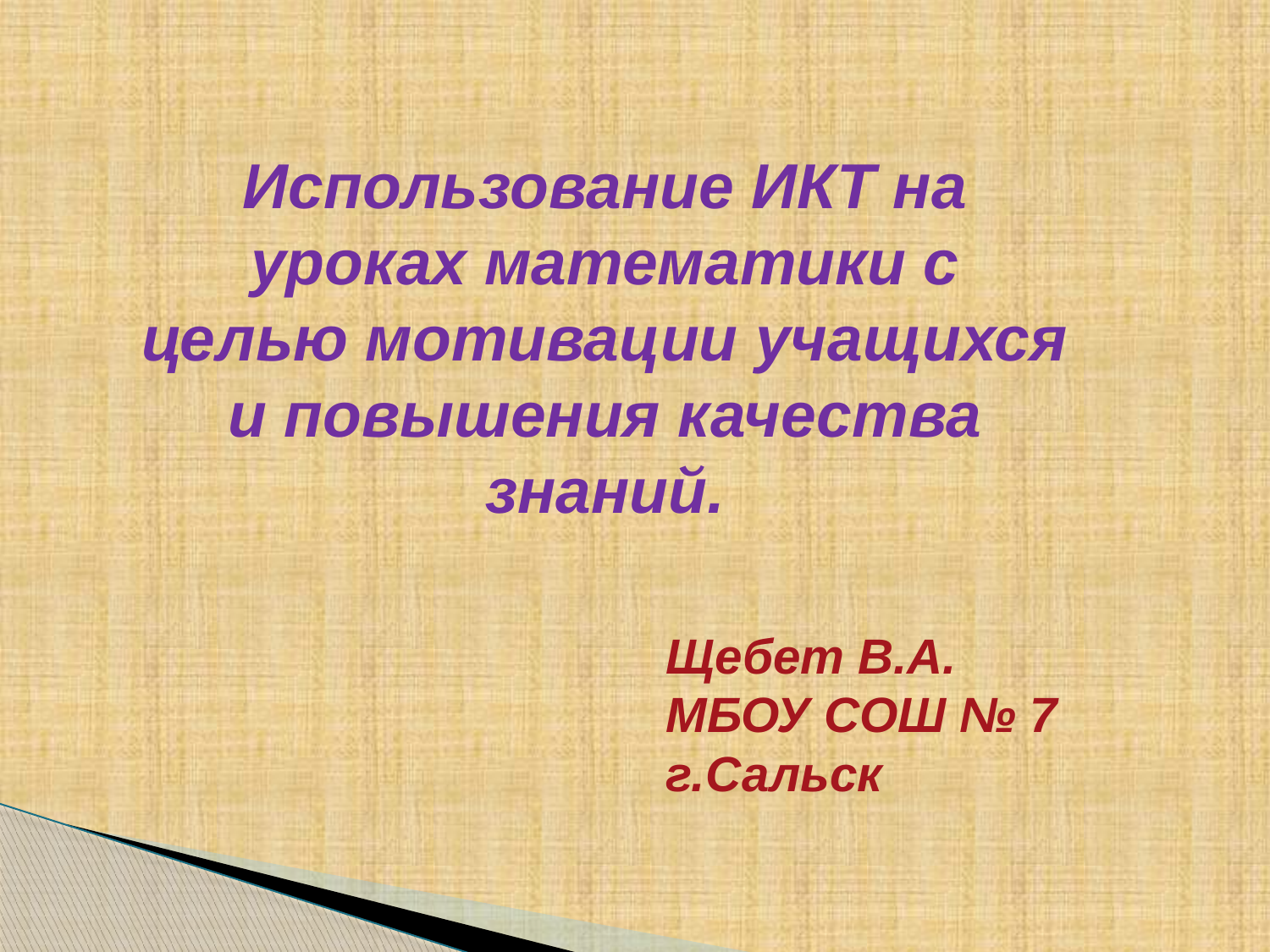

Использование ИКТ на уроках математики с целью мотивации учащихся и повышения качества знаний.
Щебет В.А.
МБОУ СОШ № 7
г.Сальск